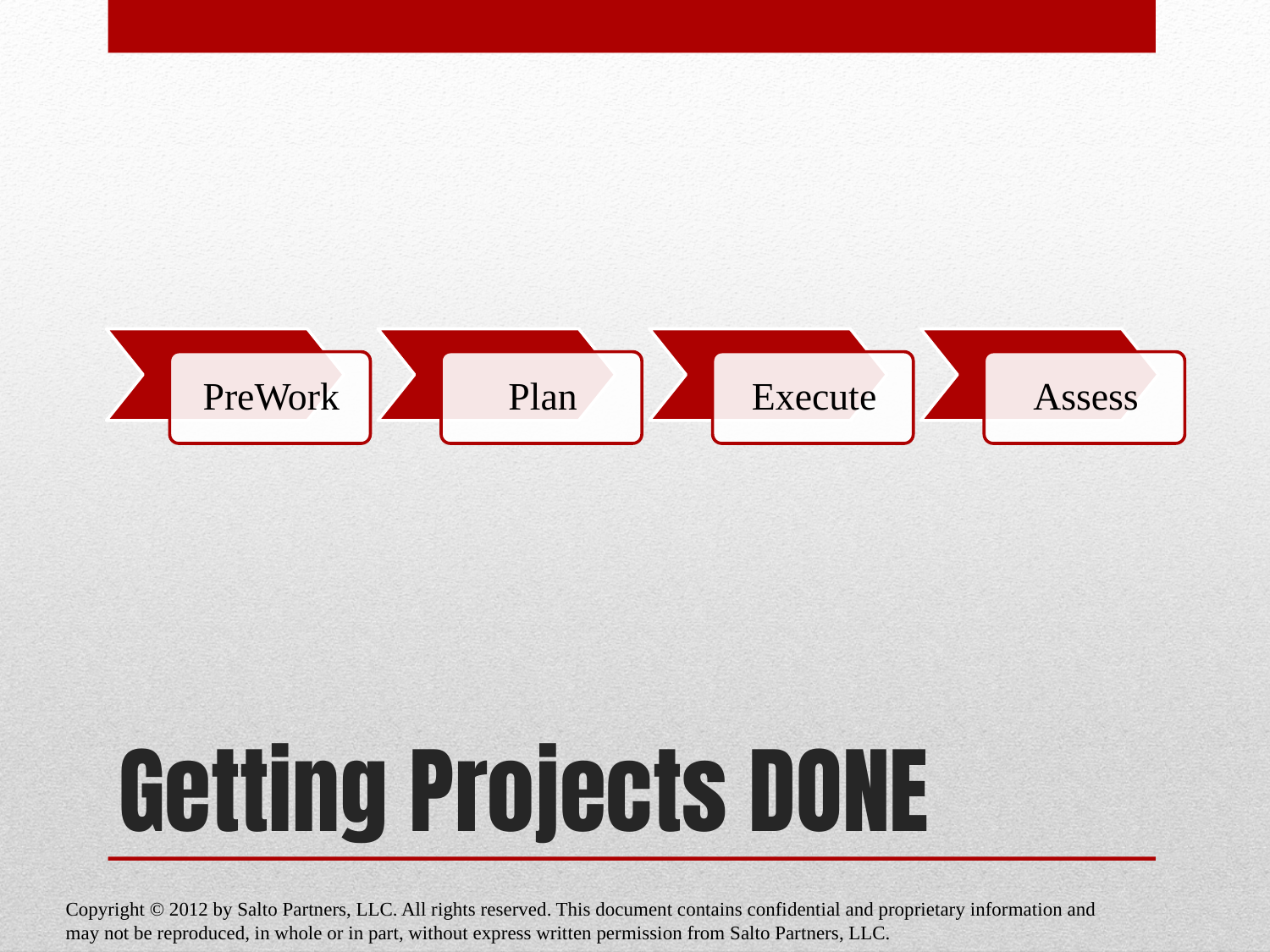

PreWork
Plan
Execute
Assess
# Getting Projects DONE